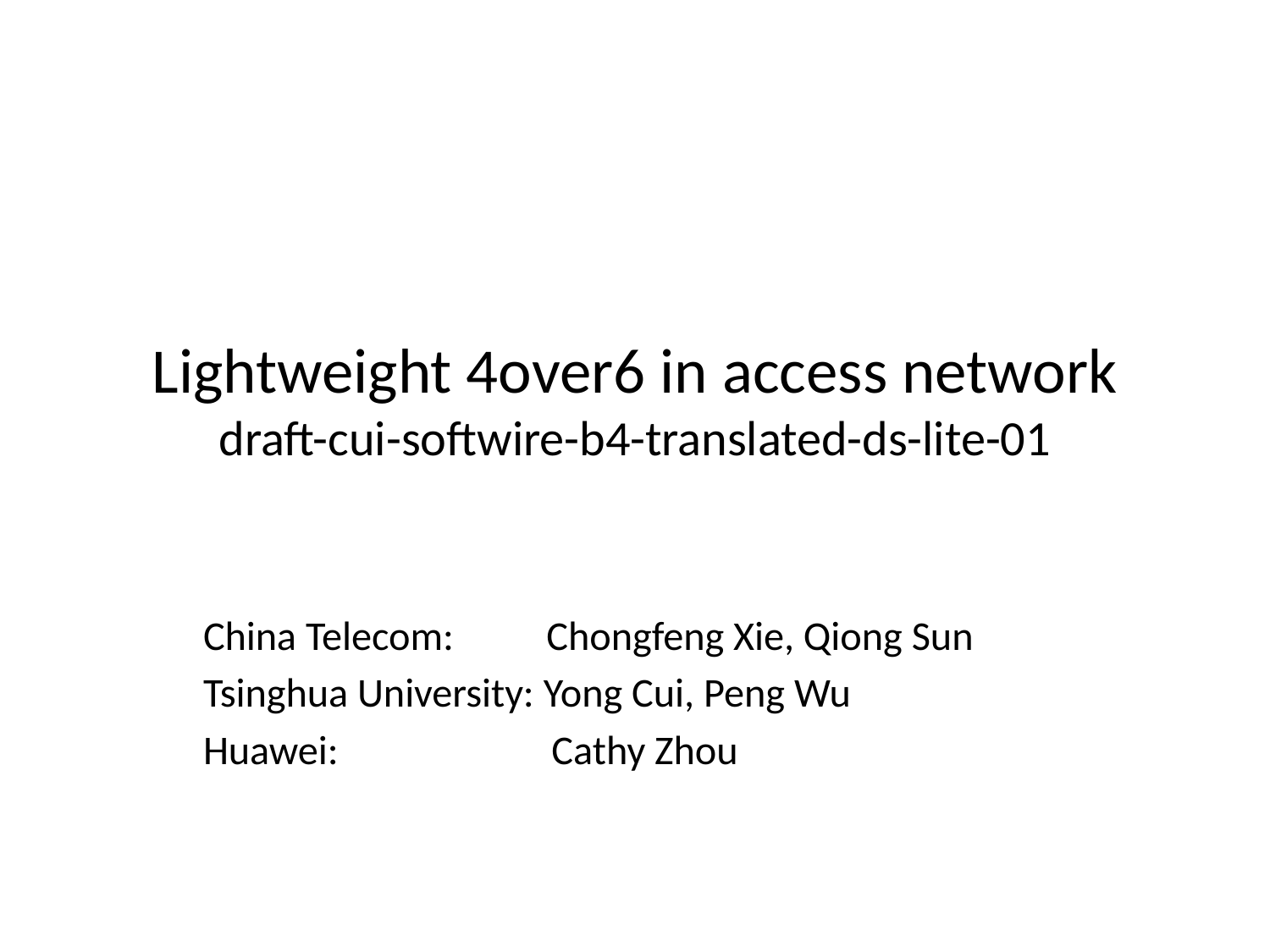

# Lightweight 4over6 in access network draft-cui-softwire-b4-translated-ds-lite-01
China Telecom:          Chongfeng Xie, Qiong Sun
Tsinghua University: Yong Cui, Peng Wu
Huawei:                       Cathy Zhou